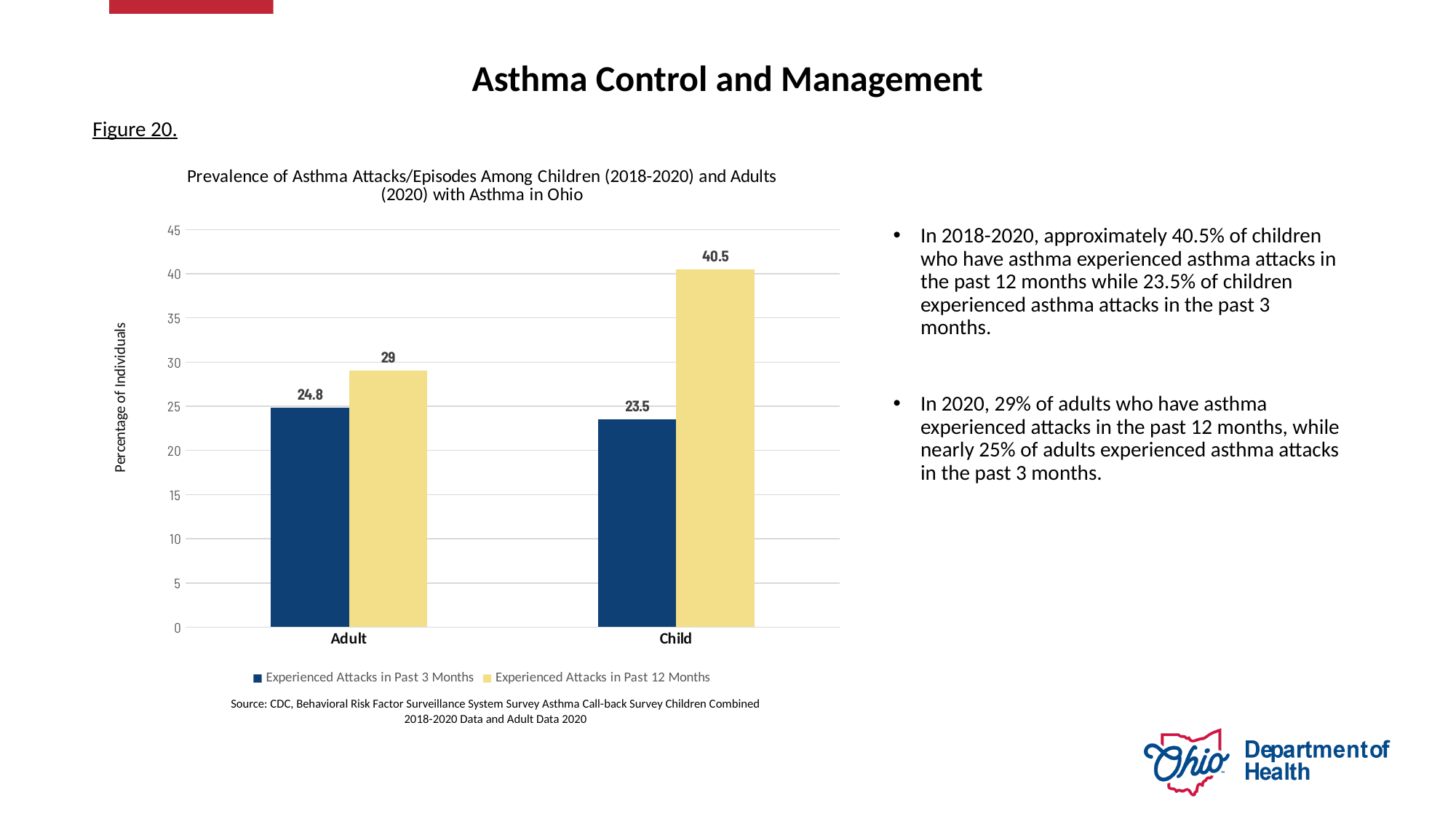

# Asthma Control and Management
Figure 20.

### Chart: Prevalence of Asthma Attacks/Episodes Among Children (2018-2020) and Adults (2020) with Asthma in Ohio

| Category | Experienced Attacks in Past 3 Months | Experienced Attacks in Past 12 Months |
|---|---|---|
| Adult | 24.8 | 29.0 |
| Child | 23.5 | 40.5 |
In 2018-2020, approximately 40.5% of children who have asthma experienced asthma attacks in the past 12 months while 23.5% of children experienced asthma attacks in the past 3 months.

In 2020, 29% of adults who have asthma experienced attacks in the past 12 months, while nearly 25% of adults experienced asthma attacks in the past 3 months.

Source: CDC, Behavioral Risk Factor Surveillance System Survey Asthma Call-back Survey Children Combined 2018-2020 Data and Adult Data 2020